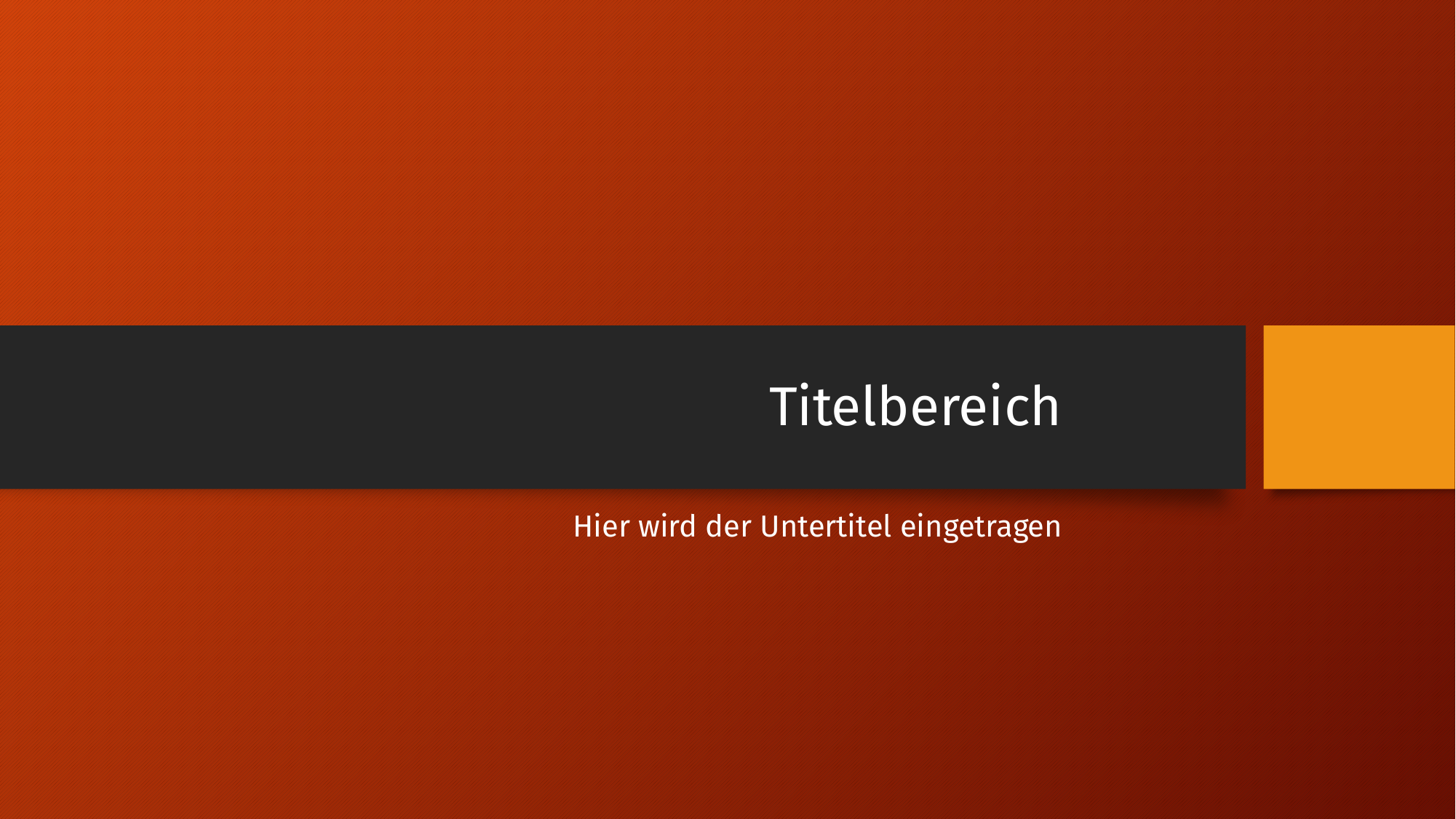

# Titelbereich
Hier wird der Untertitel eingetragen